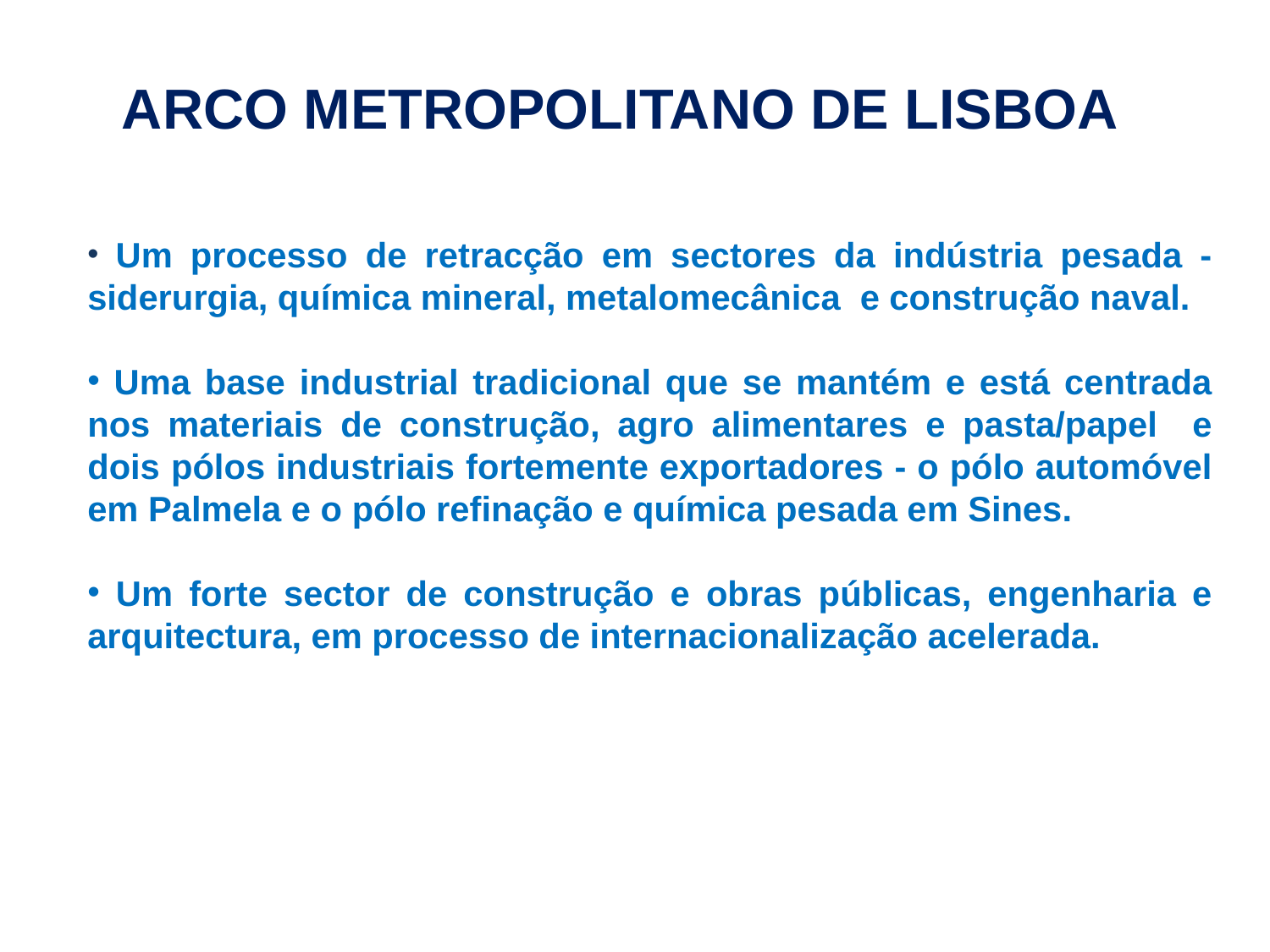

ARCO METROPOLITANO DE LISBOA
 Um processo de retracção em sectores da indústria pesada - siderurgia, química mineral, metalomecânica  e construção naval.

 Uma base industrial tradicional que se mantém e está centrada nos materiais de construção, agro alimentares e pasta/papel  e dois pólos industriais fortemente exportadores - o pólo automóvel em Palmela e o pólo refinação e química pesada em Sines.

 Um forte sector de construção e obras públicas, engenharia e arquitectura, em processo de internacionalização acelerada.